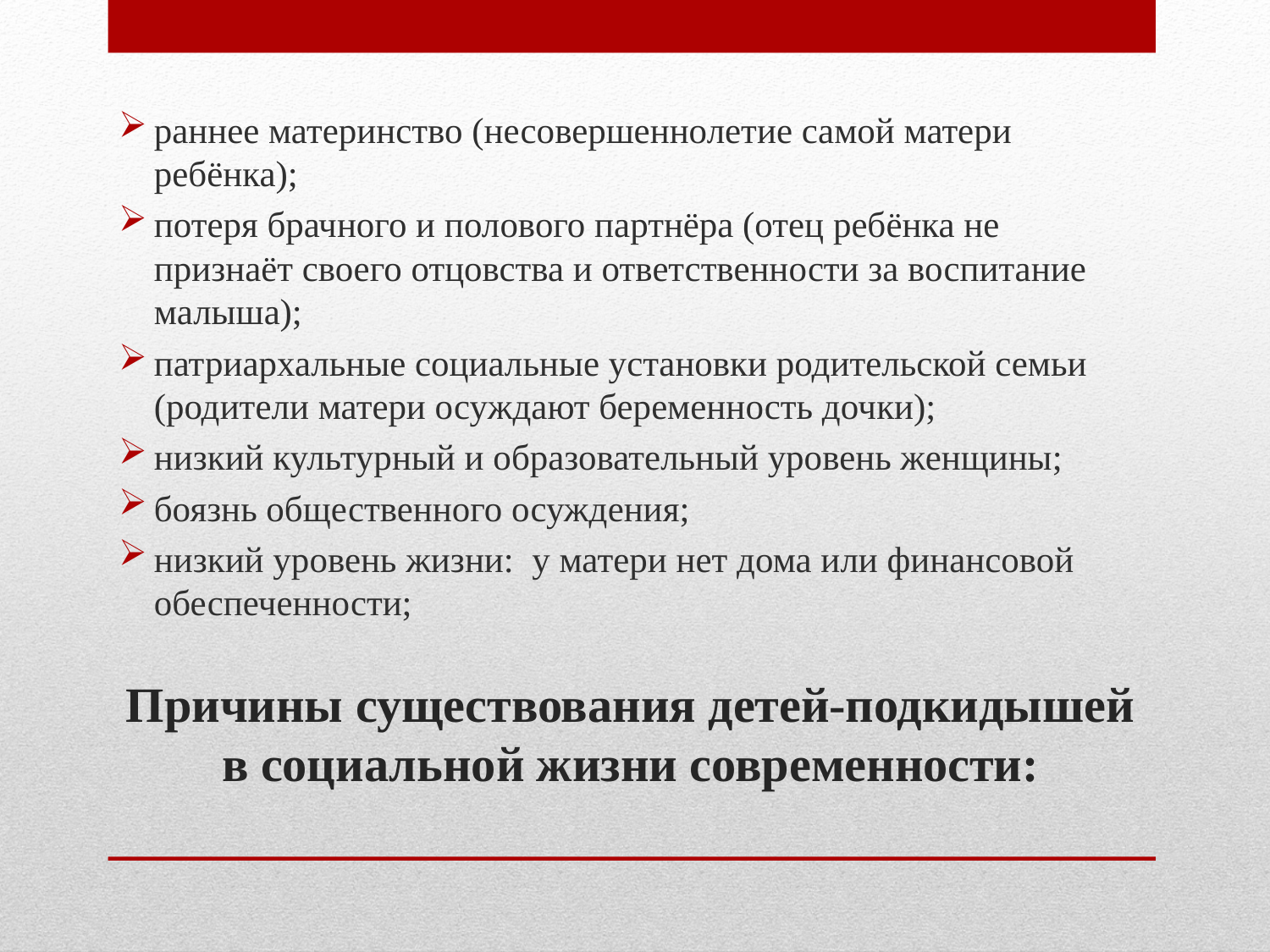

раннее материнство (несовершеннолетие самой матери ребёнка);
потеря брачного и полового партнёра (отец ребёнка не признаёт своего отцовства и ответственности за воспитание малыша);
патриархальные социальные установки родительской семьи (родители матери осуждают беременность дочки);
низкий культурный и образовательный уровень женщины;
боязнь общественного осуждения;
низкий уровень жизни:  у матери нет дома или финансовой обеспеченности;
# Причины существования детей-подкидышей в социальной жизни современности: